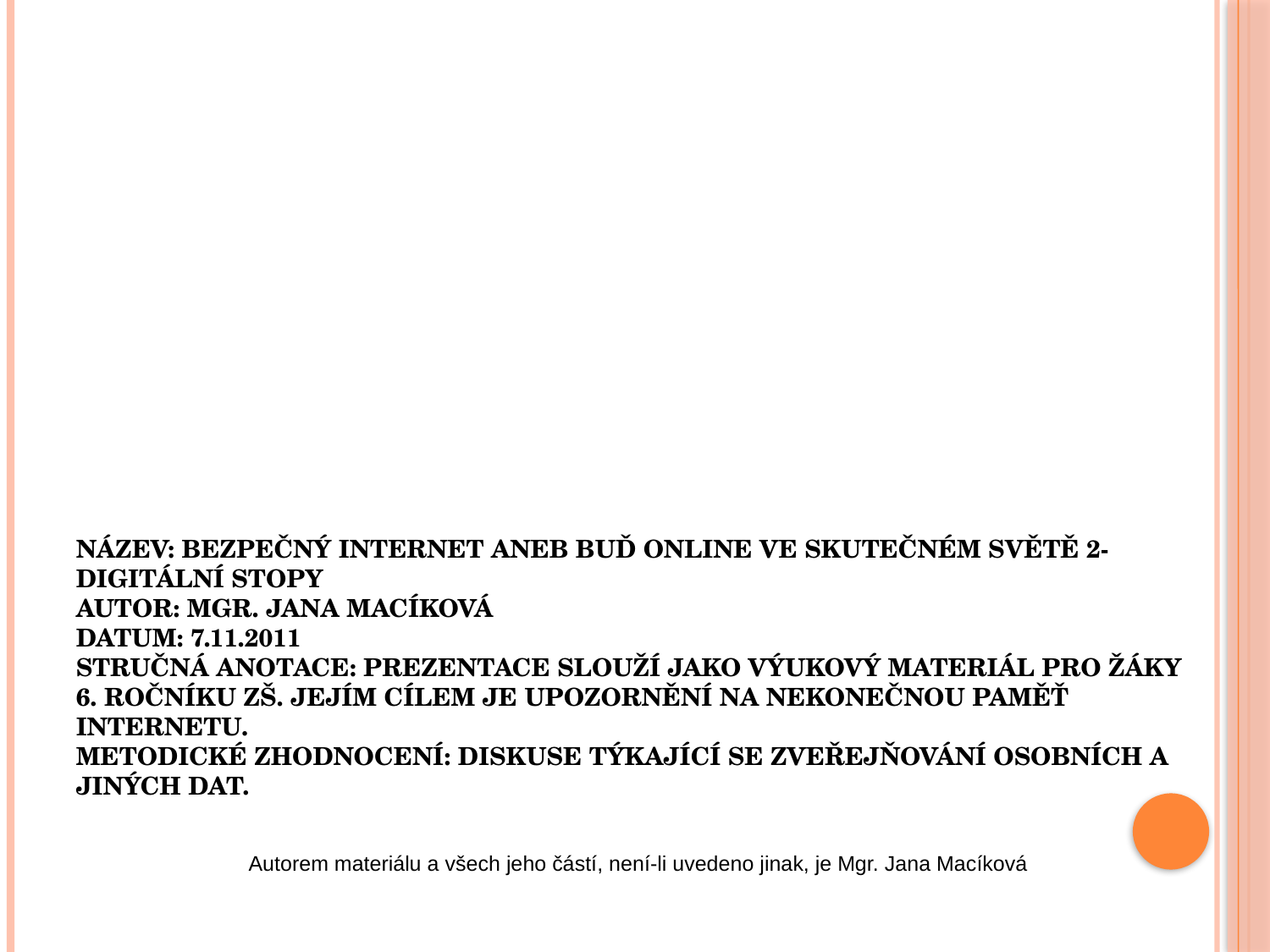

# Název: bezpečný internet aneb buď online ve skutečném světě 2- Digitální stopy Autor: Mgr. Jana Macíková Datum: 7.11.2011 Stručná anotace: Prezentace slouží jako výukový materiál pro žáky 6. ročníku ZŠ. Jejím cílem je upozornění na nekonečnou paměť internetu. Metodické zhodnocení: diskuse týkající se zveřejňování osobních a jiných dat.
Autorem materiálu a všech jeho částí, není-li uvedeno jinak, je Mgr. Jana Macíková